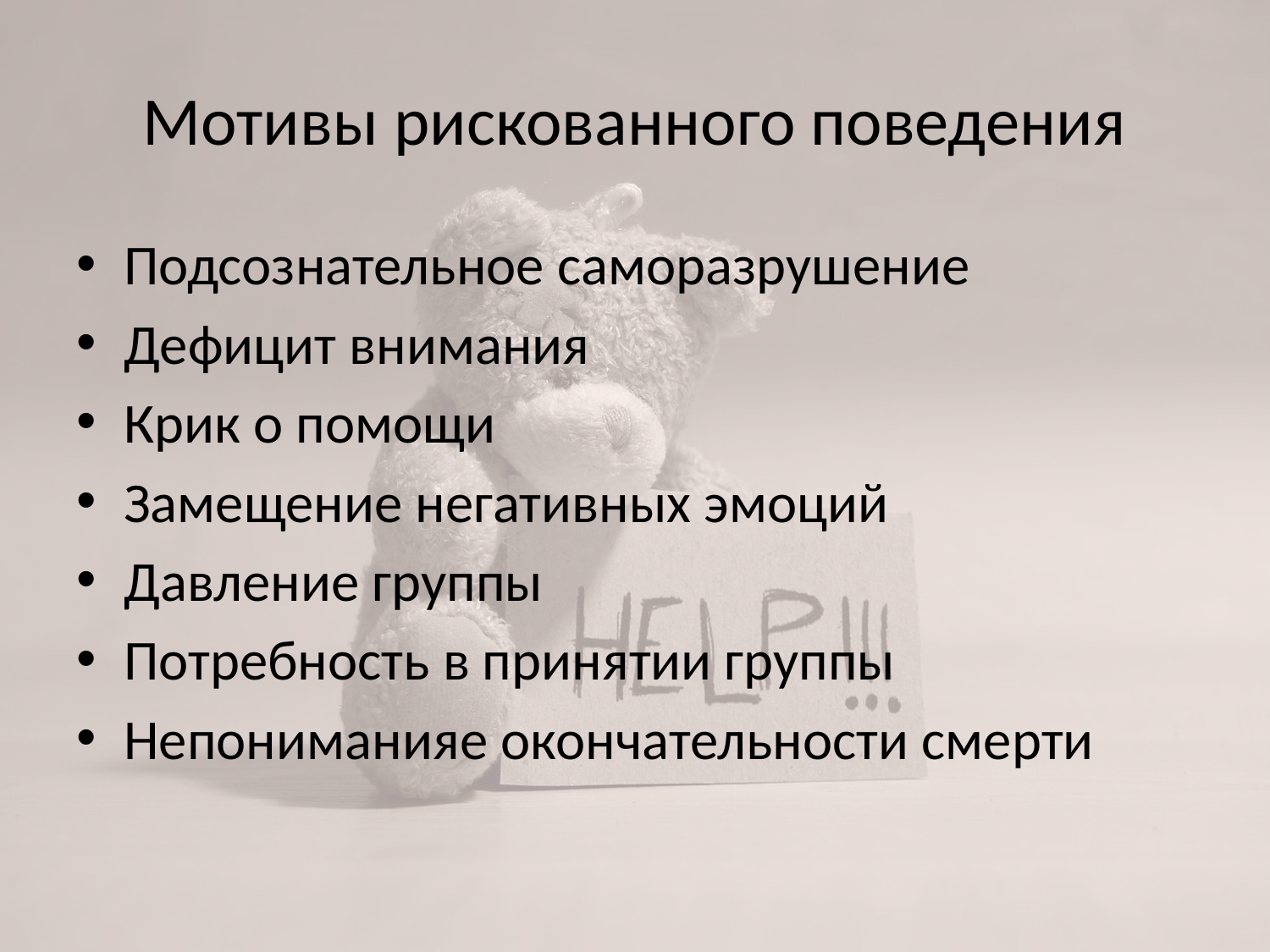

# Мотивы рискованного поведения
Подсознательное саморазрушение
Дефицит внимания
Крик о помощи
Замещение негативных эмоций
Давление группы
Потребность в принятии группы
Непониманияе окончательности смерти